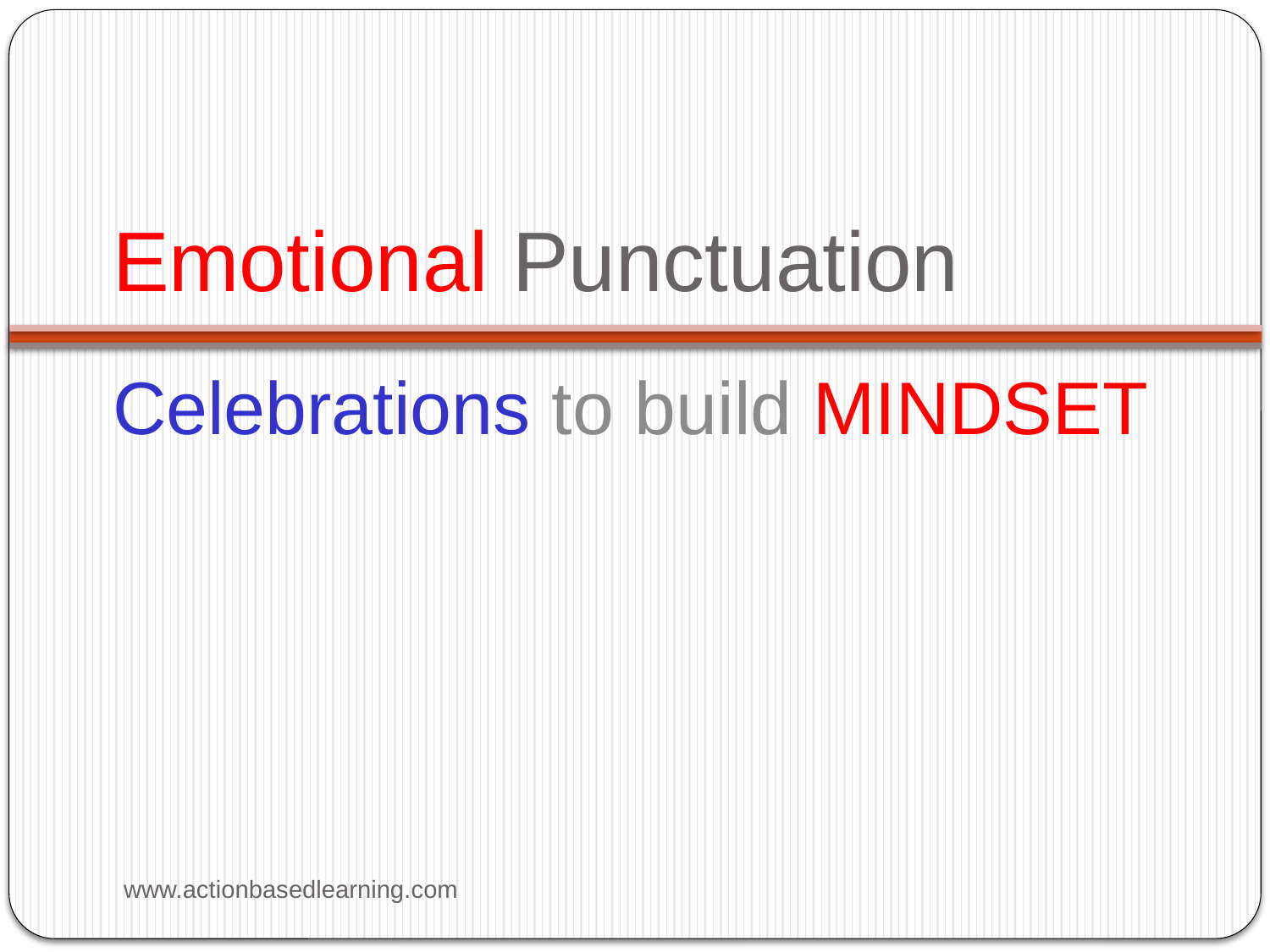

# Emotional Punctuation
Celebrations to build MINDSET
www.actionbasedlearning.com